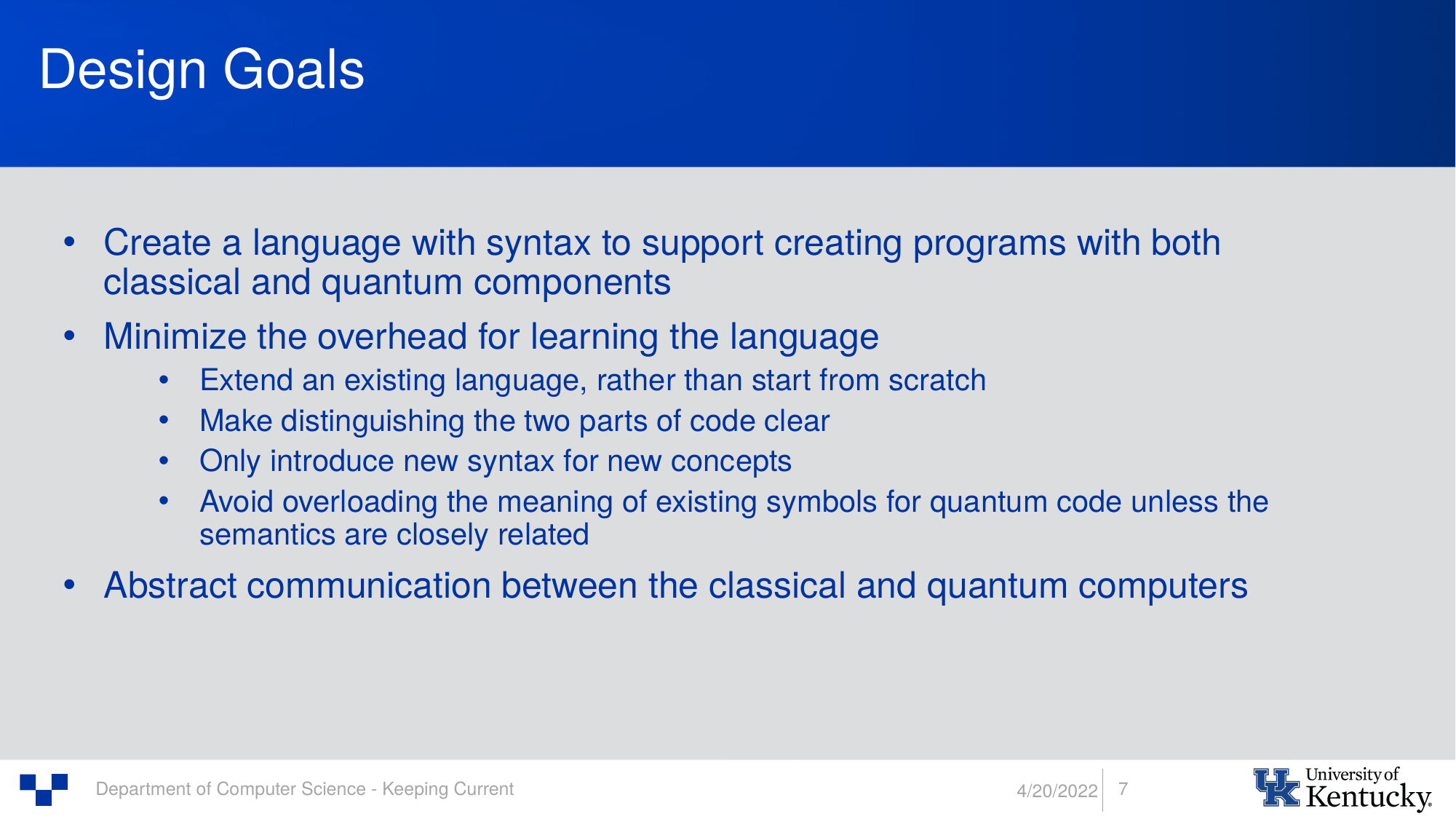

# Design Goals

Create a language with syntax to support creating programs with both classical and quantum components
Minimize the overhead for learning the language
Extend an existing language, rather than start from scratch
Make distinguishing the two parts of code clear
Only introduce new syntax for new concepts
Avoid overloading the meaning of existing symbols for quantum code unless the semantics are closely related
Abstract communication between the classical and quantum computers

4/20/2022
7
Department of Computer Science - Keeping Current